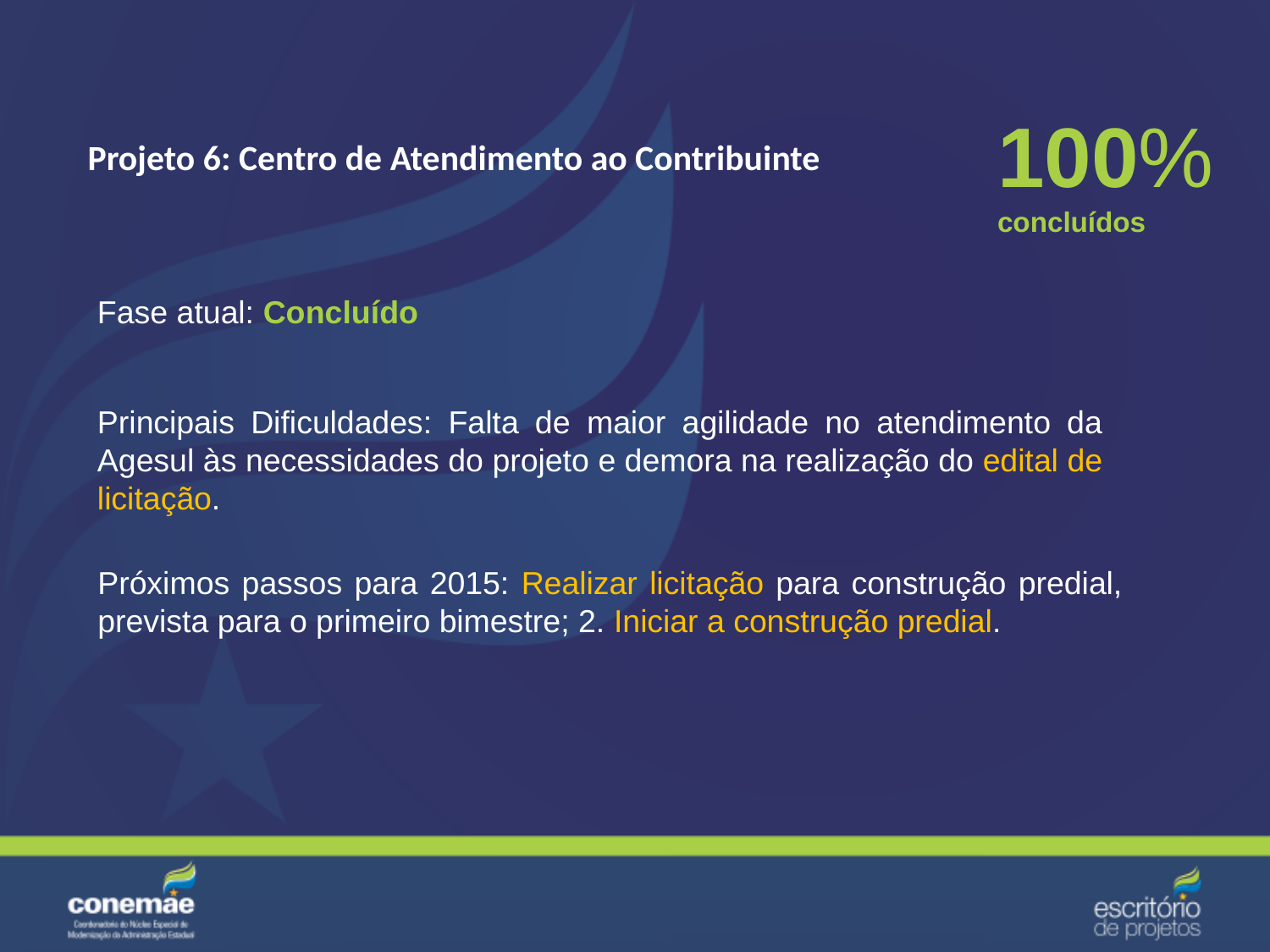

# Projeto 6: Centro de Atendimento ao Contribuinte
100%
concluídos
Fase atual: Concluído
Principais Dificuldades: Falta de maior agilidade no atendimento da Agesul às necessidades do projeto e demora na realização do edital de licitação.
Próximos passos para 2015: Realizar licitação para construção predial, prevista para o primeiro bimestre; 2. Iniciar a construção predial.